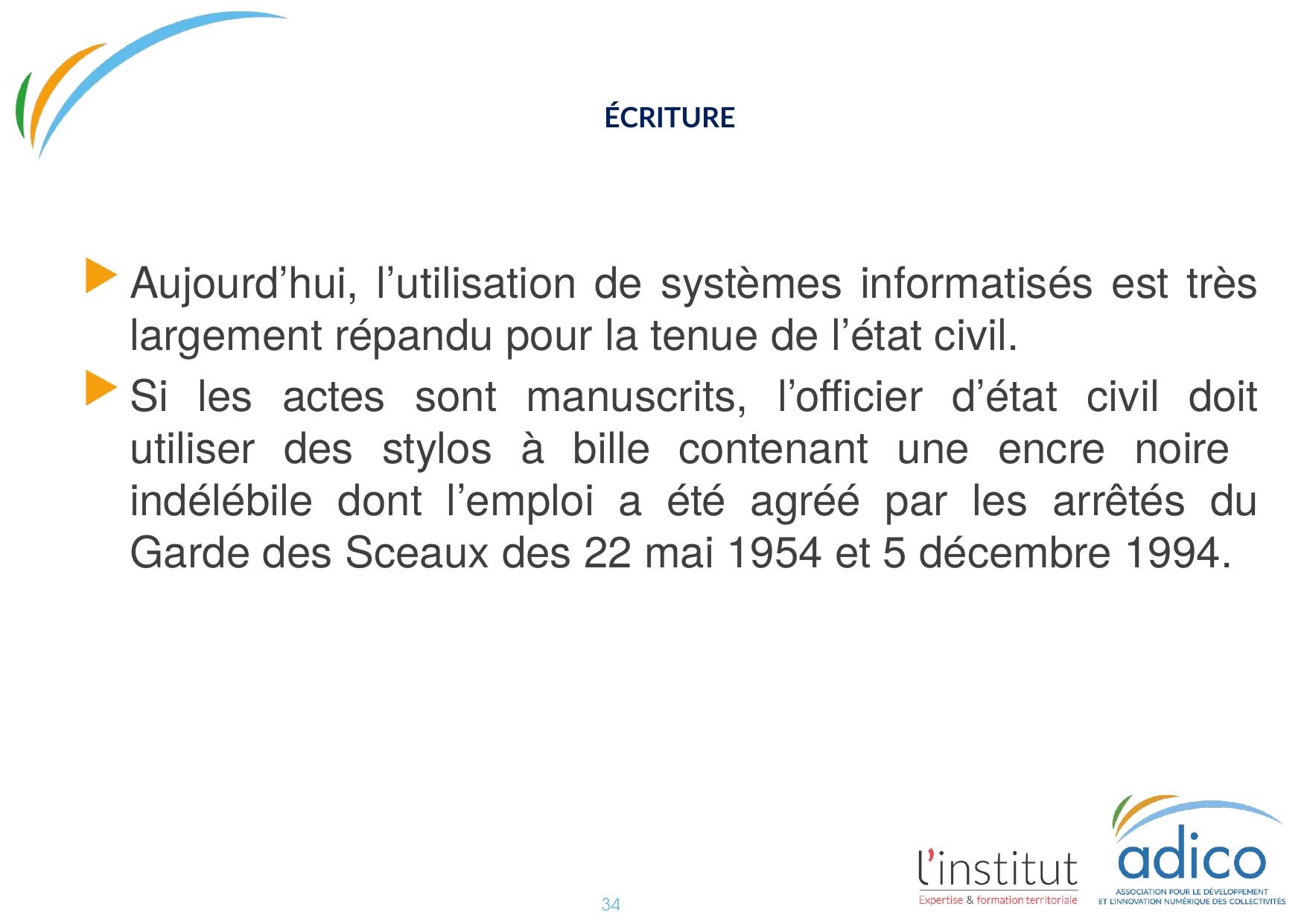

#
ÉCRITURE
Aujourd’hui, l’utilisation de systèmes informatisés est très largement répandu pour la tenue de l’état civil.
Si les actes sont manuscrits, l’officier d’état civil doit utiliser des stylos à bille contenant une encre noire  indélébile dont l’emploi a été agréé par les arrêtés du Garde des Sceaux des 22 mai 1954 et 5 décembre 1994.